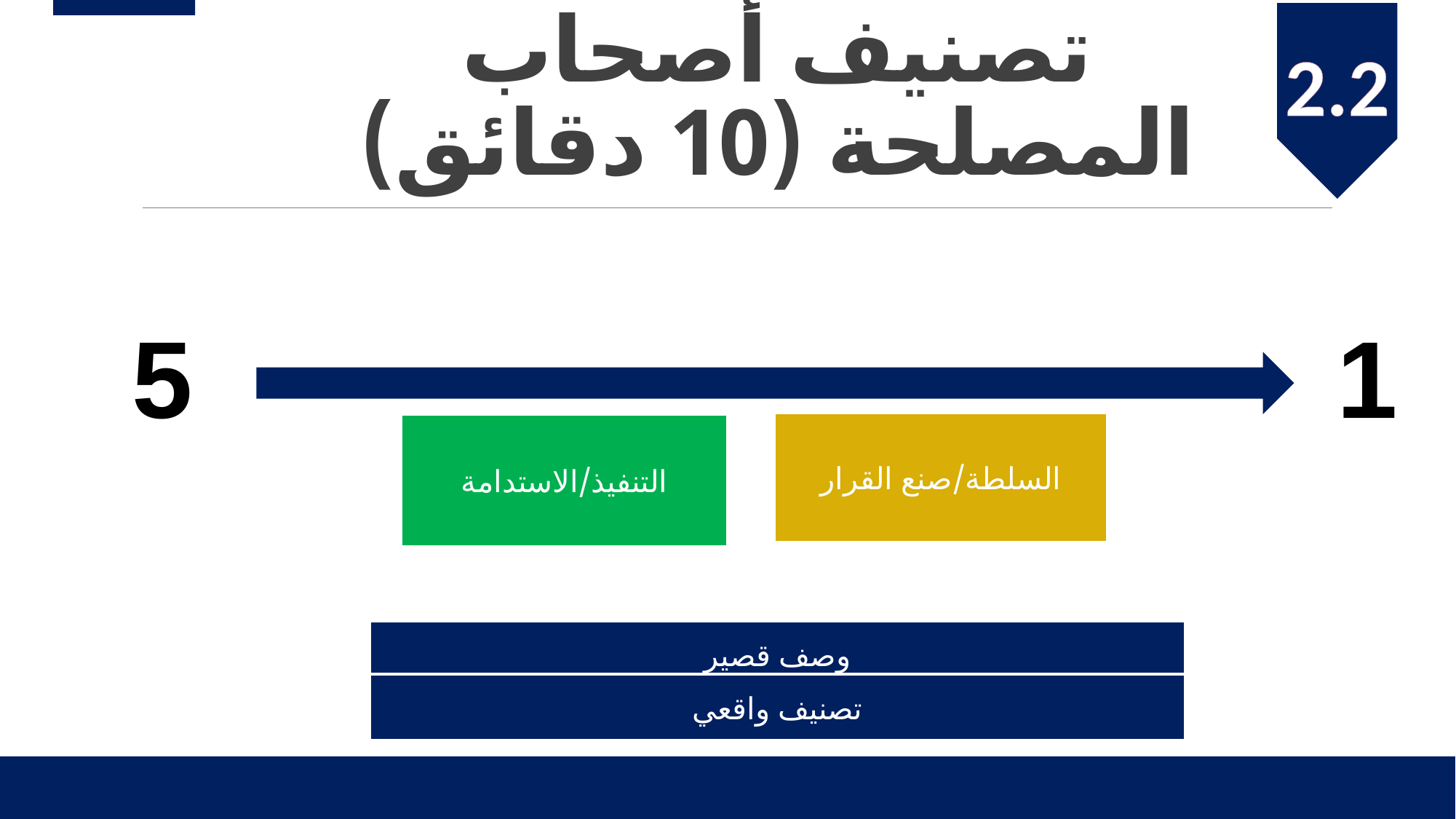

# تصنيف أصحاب المصلحة (10 دقائق)
2.2

1
5

السلطة/صنع القرار
التنفيذ/الاستدامة
وصف قصير
تصنيف واقعي